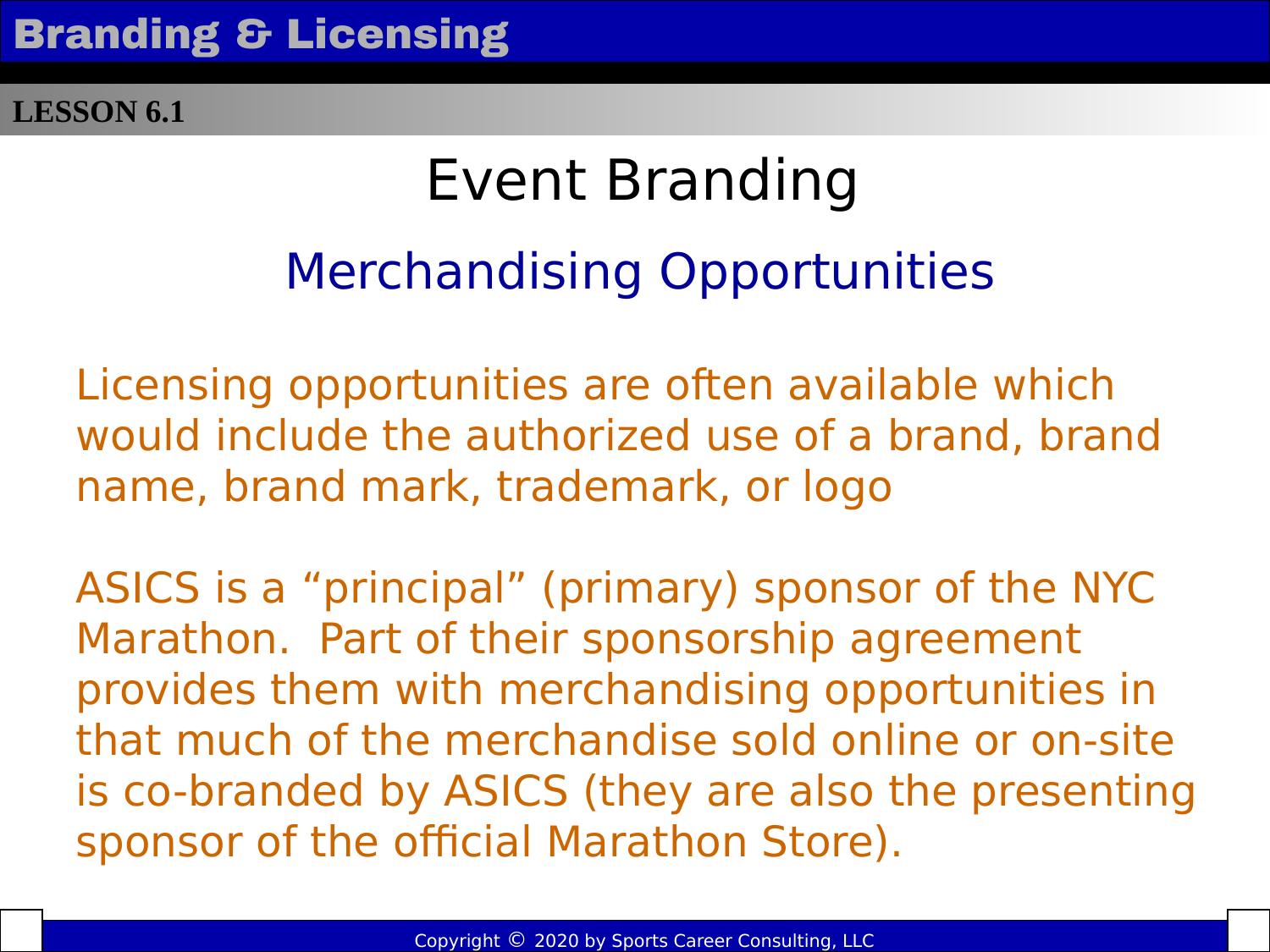

Branding & Licensing
LESSON 6.1
Event Branding
Merchandising Opportunities
Licensing opportunities are often available which would include the authorized use of a brand, brand name, brand mark, trademark, or logo

ASICS is a “principal” (primary) sponsor of the NYC Marathon.  Part of their sponsorship agreement provides them with merchandising opportunities in that much of the merchandise sold online or on-site is co-branded by ASICS (they are also the presenting sponsor of the official Marathon Store).
Copyright © 2020 by Sports Career Consulting, LLC